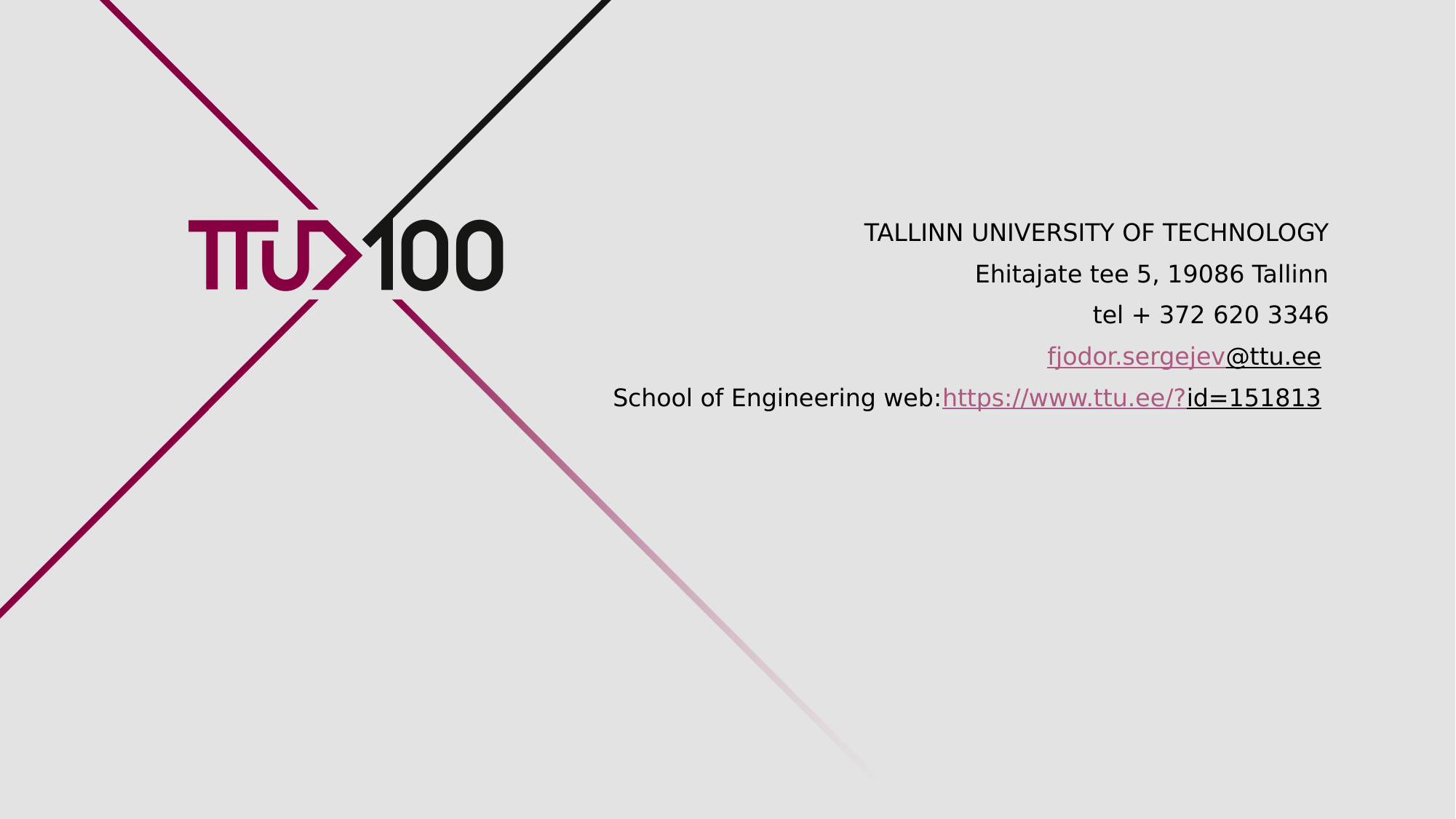

TALLINN UNIVERSITY OF TECHNOLOGY
Ehitajate tee 5, 19086 Tallinn
tel + 372 620 3346
fjodor.sergejev@ttu.ee
School of Engineering web:https://www.ttu.ee/?id=151813